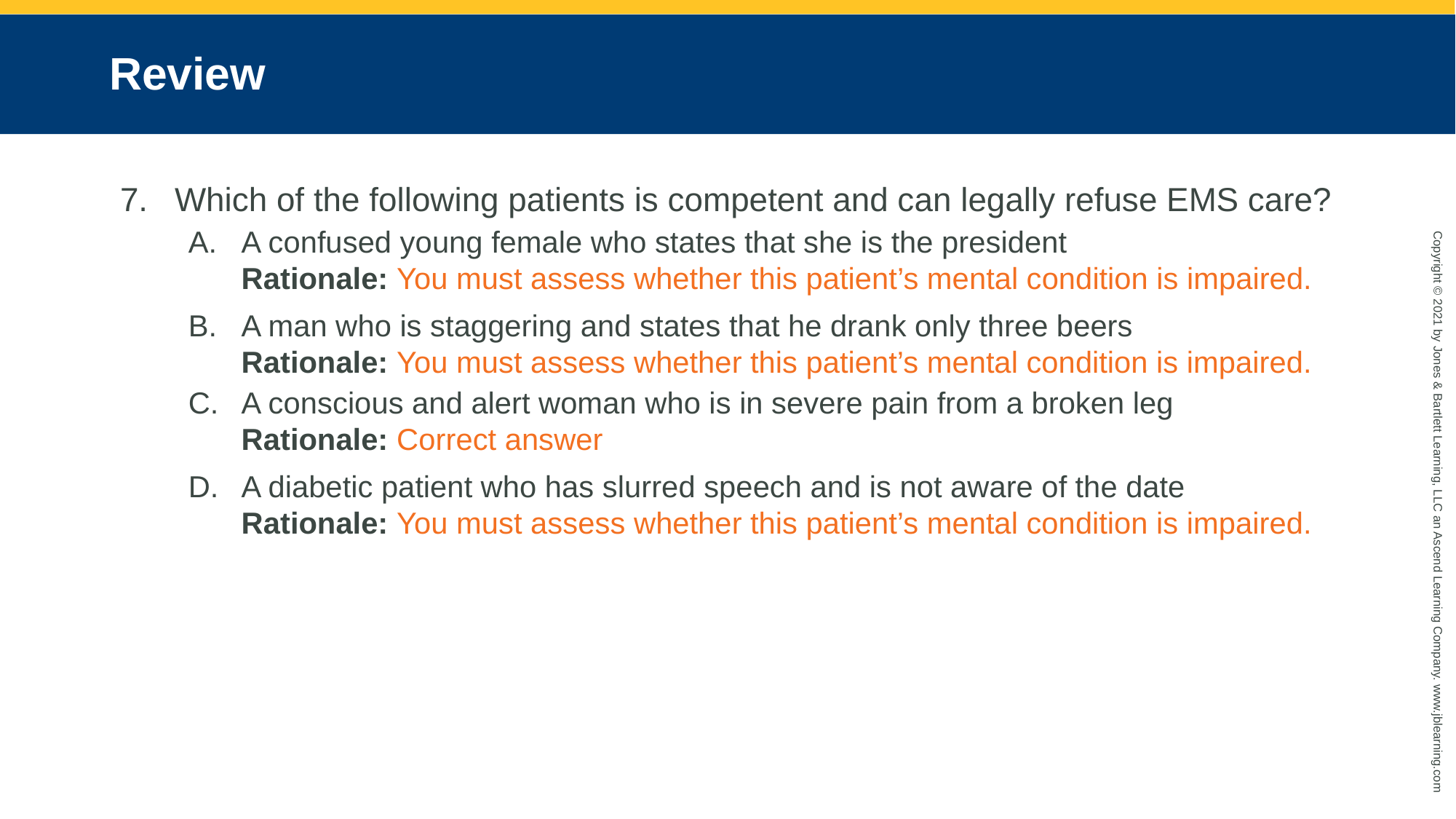

# Review
Which of the following patients is competent and can legally refuse EMS care?
A confused young female who states that she is the president
Rationale: You must assess whether this patient’s mental condition is impaired.
A man who is staggering and states that he drank only three beers
Rationale: You must assess whether this patient’s mental condition is impaired.
A conscious and alert woman who is in severe pain from a broken leg
Rationale: Correct answer
A diabetic patient who has slurred speech and is not aware of the date
Rationale: You must assess whether this patient’s mental condition is impaired.